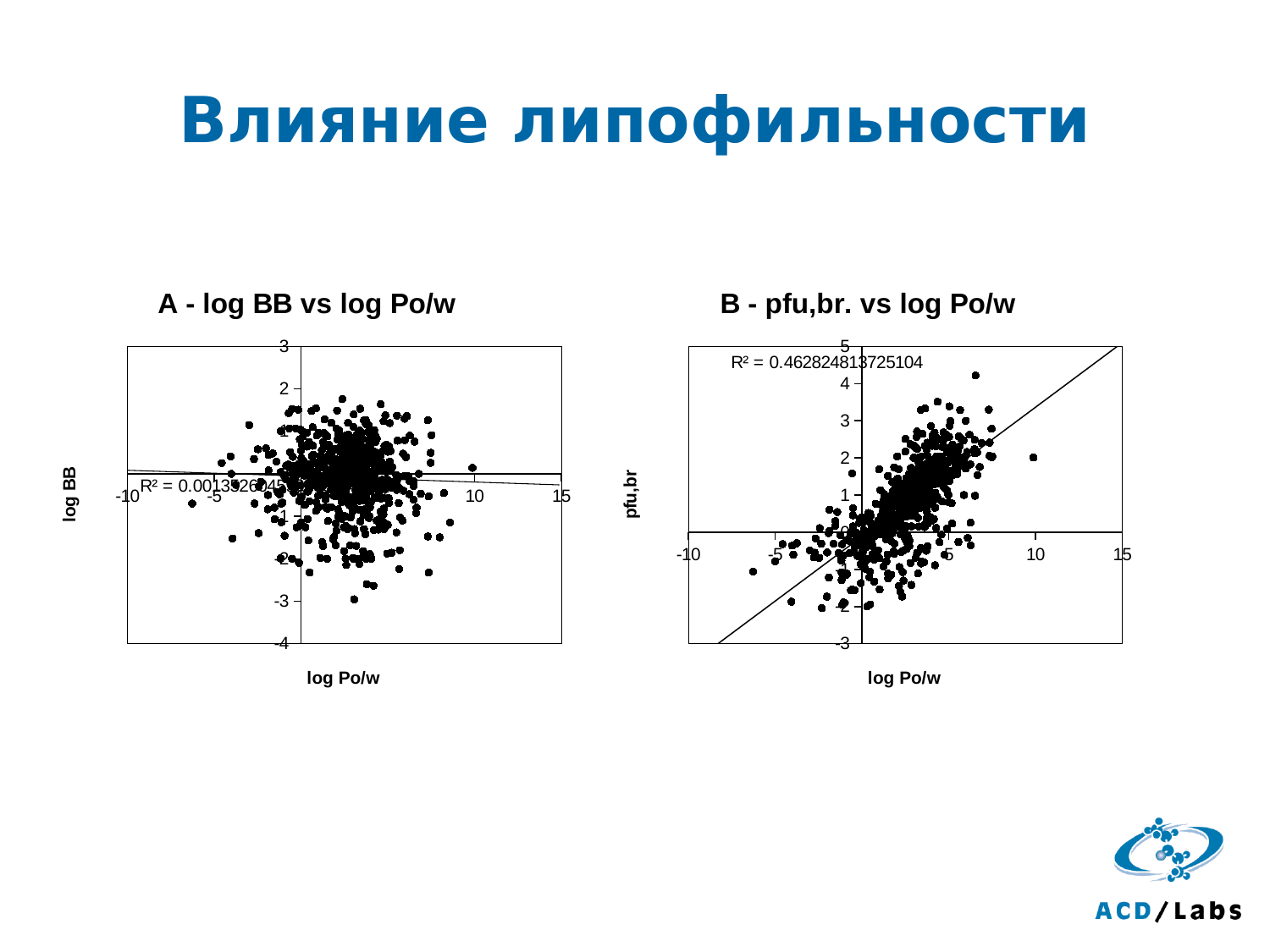

# Влияние липофильности

### Chart: A - log BB vs log Po/w

| Category |  |
|---|---|

### Chart: B - pfu,br. vs log Po/w

| Category |  |
|---|---|